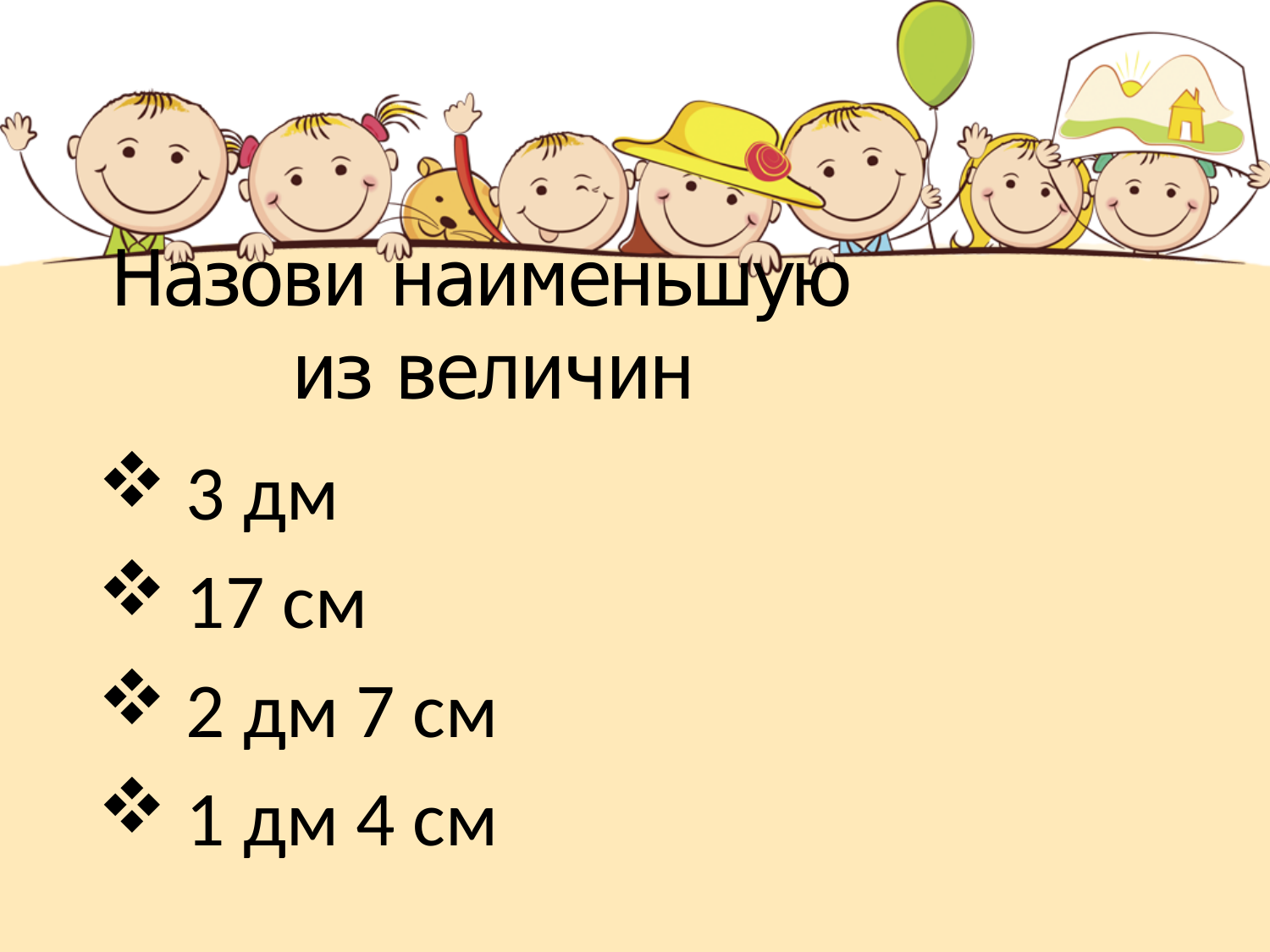

# Назови наименьшую из величин
 3 дм
 17 см
 2 дм 7 см
 1 дм 4 см